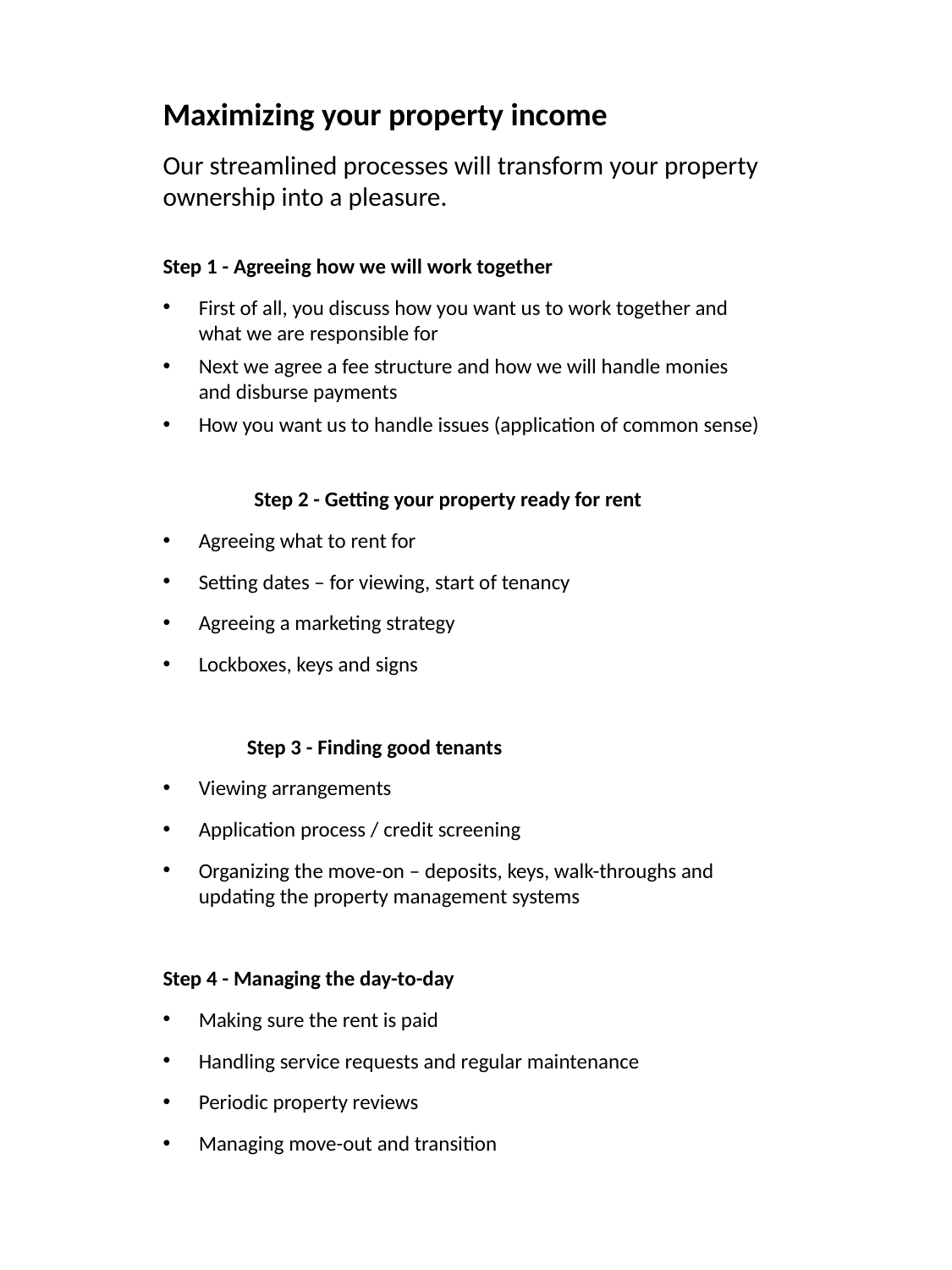

Maximizing your property income
Our streamlined processes will transform your property ownership into a pleasure.

Step 1 - Agreeing how we will work together
First of all, you discuss how you want us to work together and what we are responsible for
Next we agree a fee structure and how we will handle monies and disburse payments
How you want us to handle issues (application of common sense)

	Step 2 - Getting your property ready for rent
Agreeing what to rent for
Setting dates – for viewing, start of tenancy
Agreeing a marketing strategy
Lockboxes, keys and signs

	Step 3 - Finding good tenants
Viewing arrangements
Application process / credit screening
Organizing the move-on – deposits, keys, walk-throughs and updating the property management systems

Step 4 - Managing the day-to-day
Making sure the rent is paid
Handling service requests and regular maintenance
Periodic property reviews
Managing move-out and transition